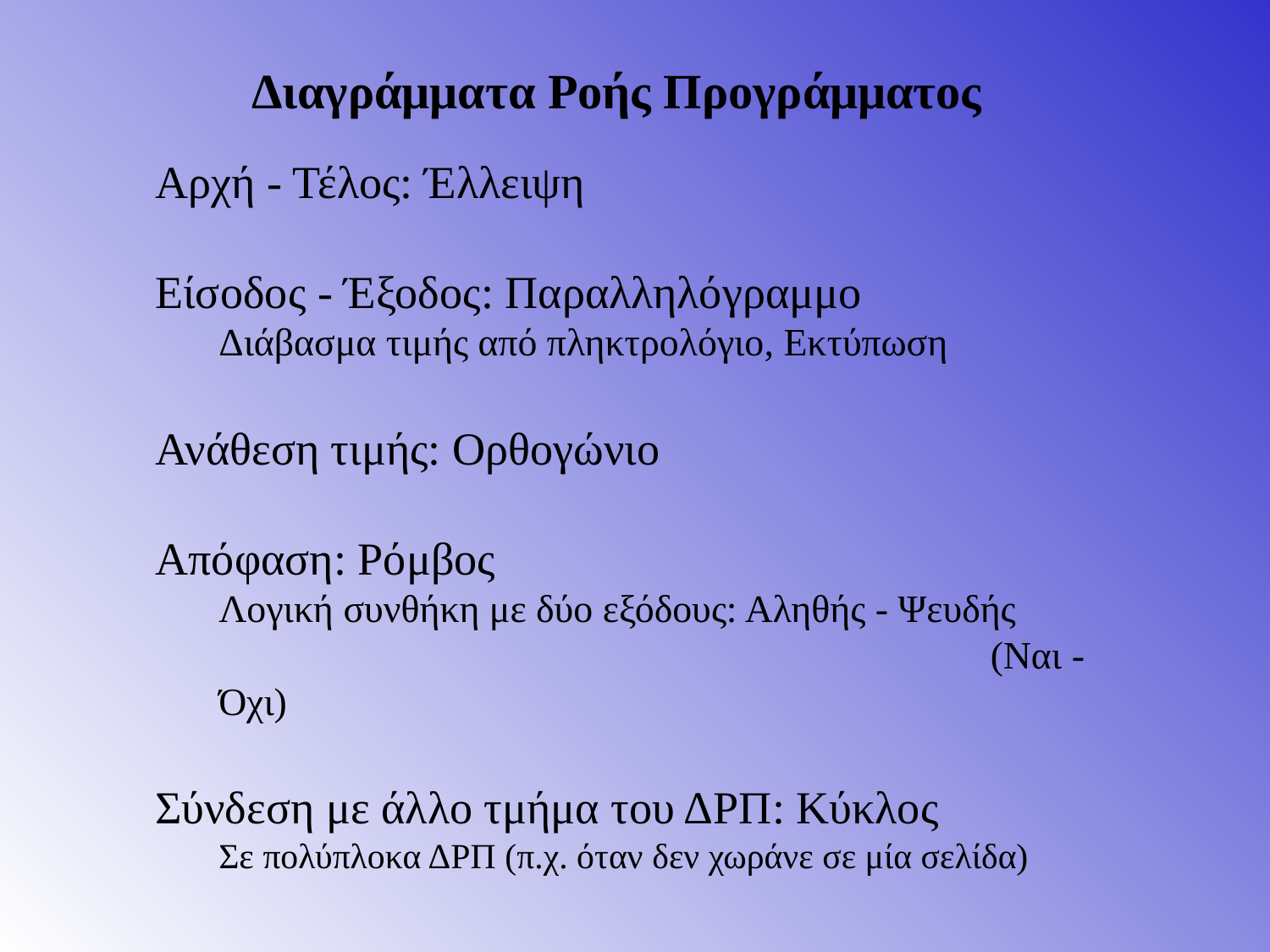

# Διαγράμματα Ροής Προγράμματος
Αρχή - Τέλος: Έλλειψη

Είσοδος - Έξοδος: Παραλληλόγραμμο
Διάβασμα τιμής από πληκτρολόγιο, Εκτύπωση

Ανάθεση τιμής: Ορθογώνιο

Απόφαση: Ρόμβος
Λογική συνθήκη με δύο εξόδους: Αληθής - Ψευδής
						 (Ναι - Όχι)

Σύνδεση με άλλο τμήμα του ΔΡΠ: Κύκλος
Σε πολύπλοκα ΔΡΠ (π.χ. όταν δεν χωράνε σε μία σελίδα)